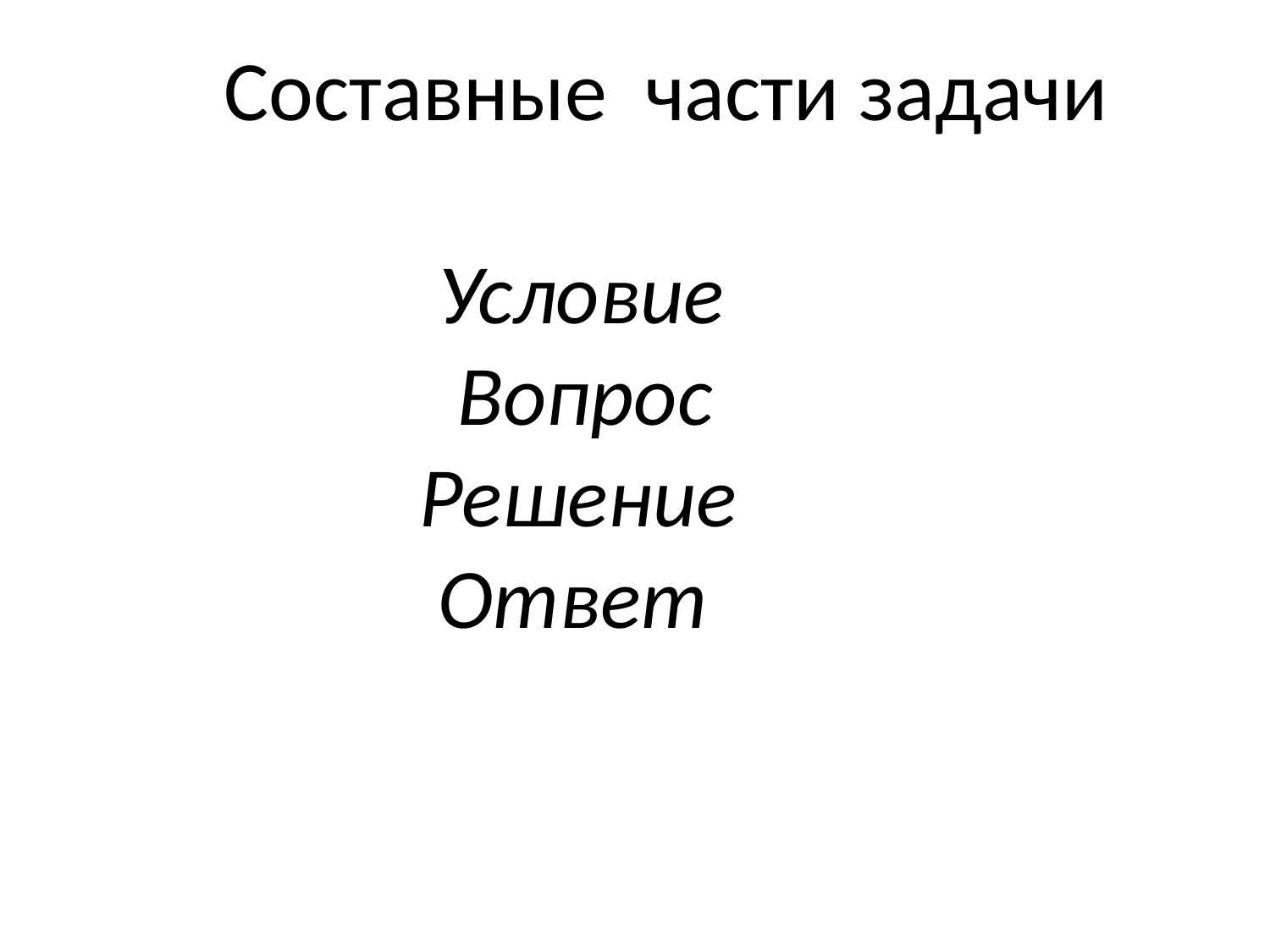

Составные  части задачи

                   Условие
                    Вопрос
                  Решение
                   Ответ